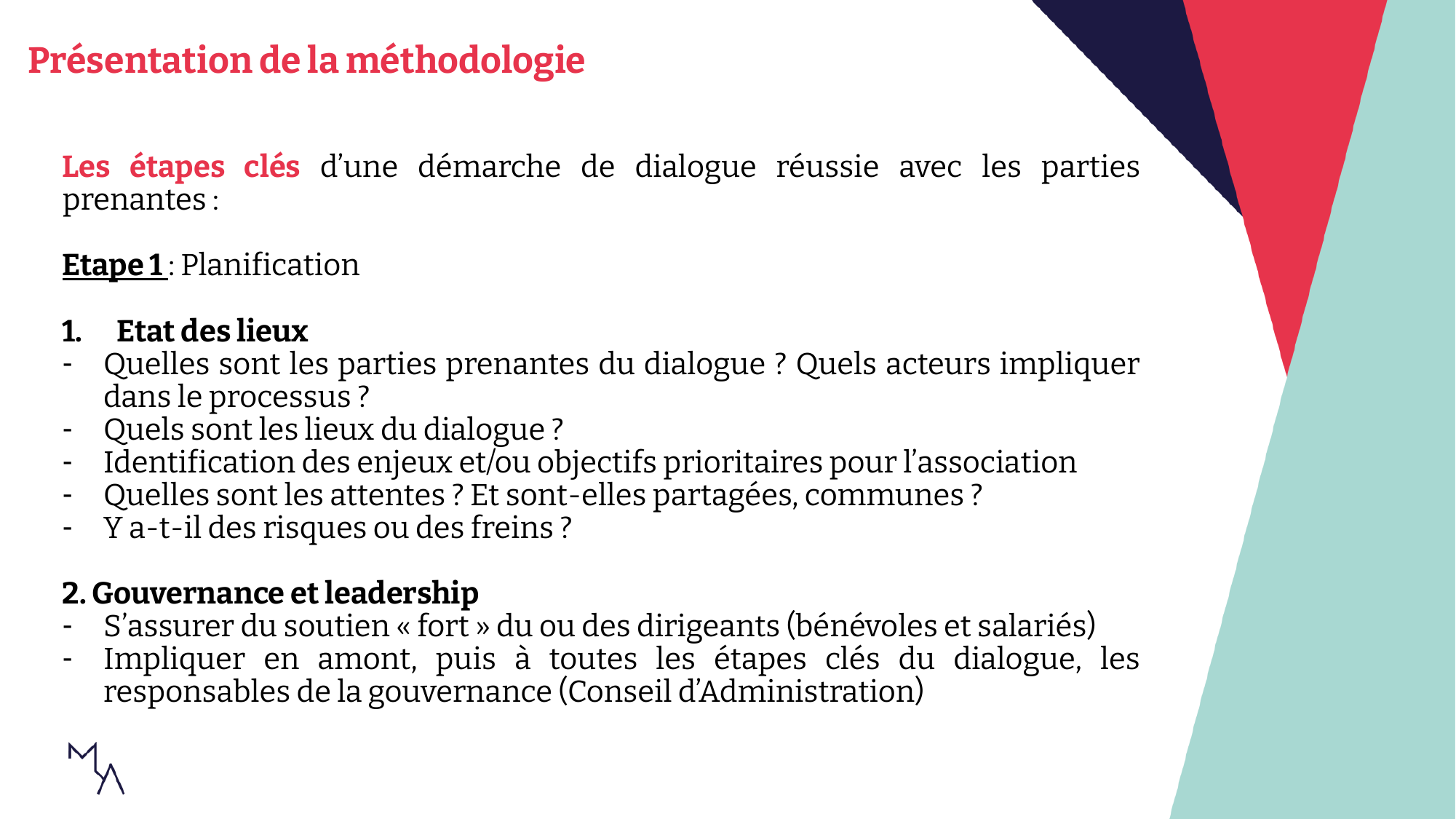

Présentation de la méthodologie
Les étapes clés d’une démarche de dialogue réussie avec les parties prenantes :

Etape 1 : Planification

Etat des lieux
Quelles sont les parties prenantes du dialogue ? Quels acteurs impliquer dans le processus ?
Quels sont les lieux du dialogue ?
Identification des enjeux et/ou objectifs prioritaires pour l’association
Quelles sont les attentes ? Et sont-elles partagées, communes ?
Y a-t-il des risques ou des freins ?

2. Gouvernance et leadership
S’assurer du soutien « fort » du ou des dirigeants (bénévoles et salariés)
Impliquer en amont, puis à toutes les étapes clés du dialogue, les responsables de la gouvernance (Conseil d’Administration)